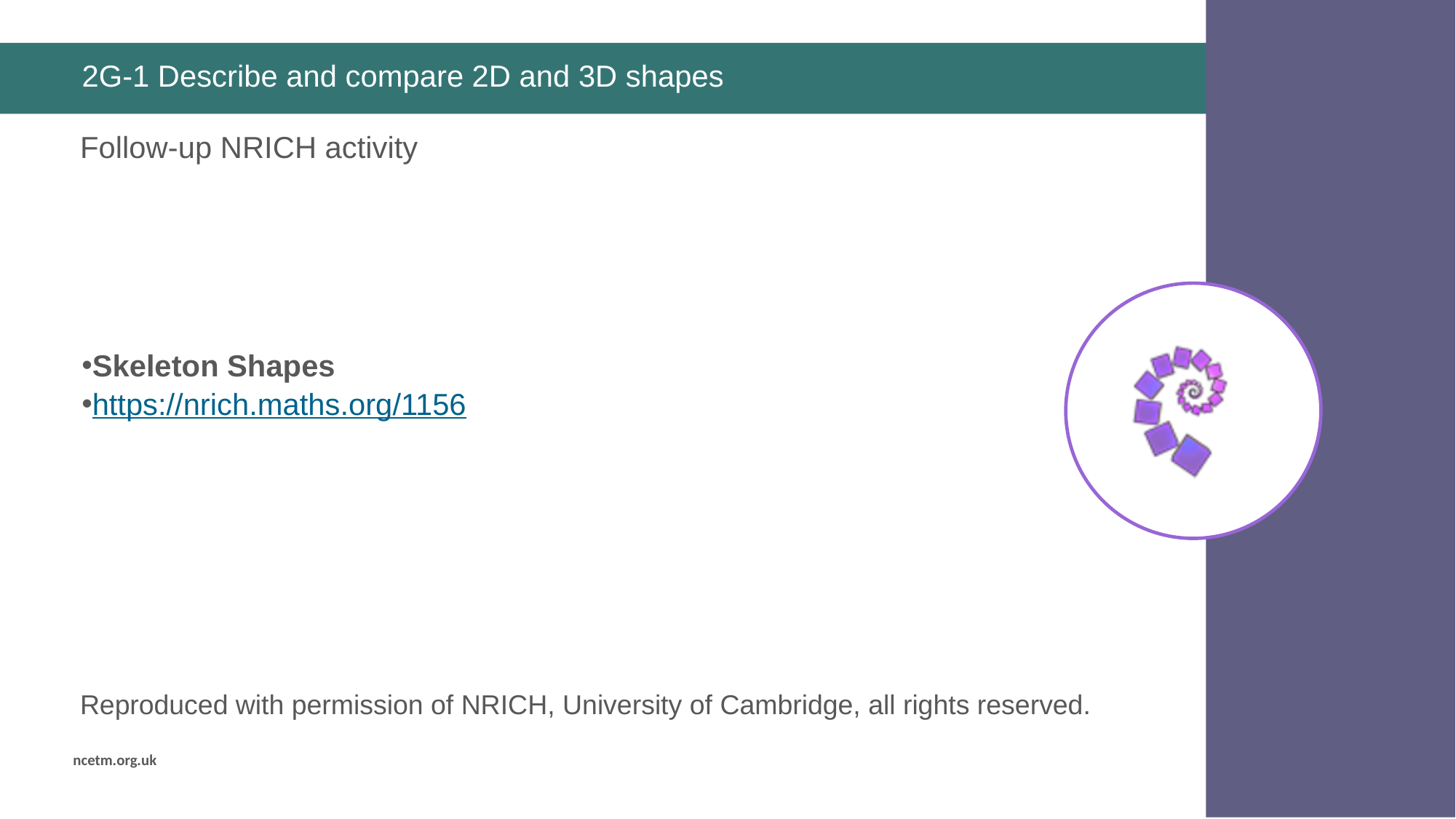

# 2G-1 Describe and compare 2D and 3D shapes

Skeleton Shapes
https://nrich.maths.org/1156